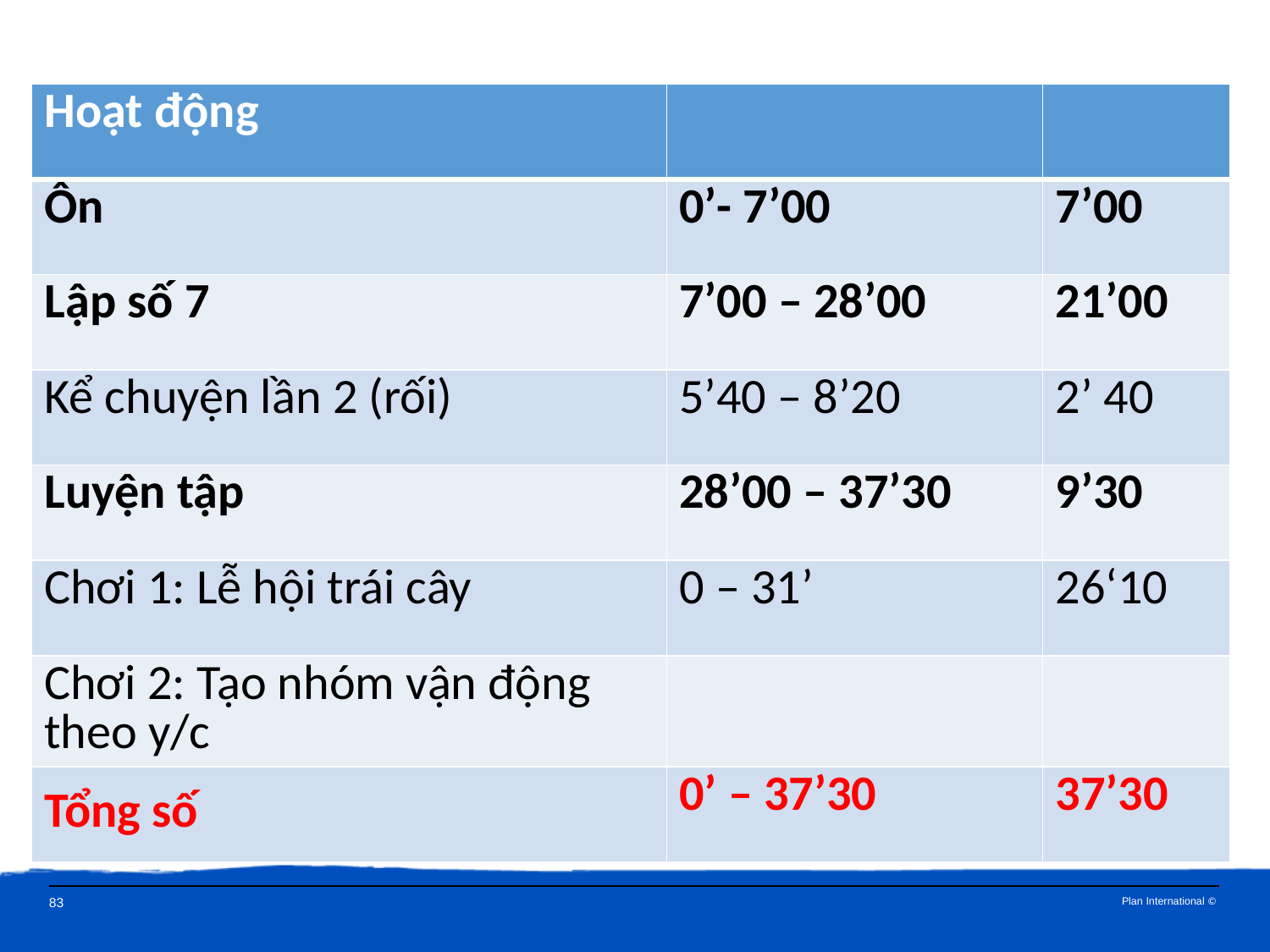

| Hoạt động |  |  |
| --- | --- | --- |
| Ôn | 0’- 7’00 | 7’00 |
| Lập số 7 | 7’00 – 28’00 | 21’00 |
| Kể chuyện lần 2 (rối) | 5’40 – 8’20 | 2’ 40 |
| Luyện tập | 28’00 – 37’30 | 9’30 |
| Chơi 1: Lễ hội trái cây | 0 – 31’ | 26‘10 |
| Chơi 2: Tạo nhóm vận động theo y/c |  |  |
| Tổng số | 0’ – 37’30 | 37’30 |
83